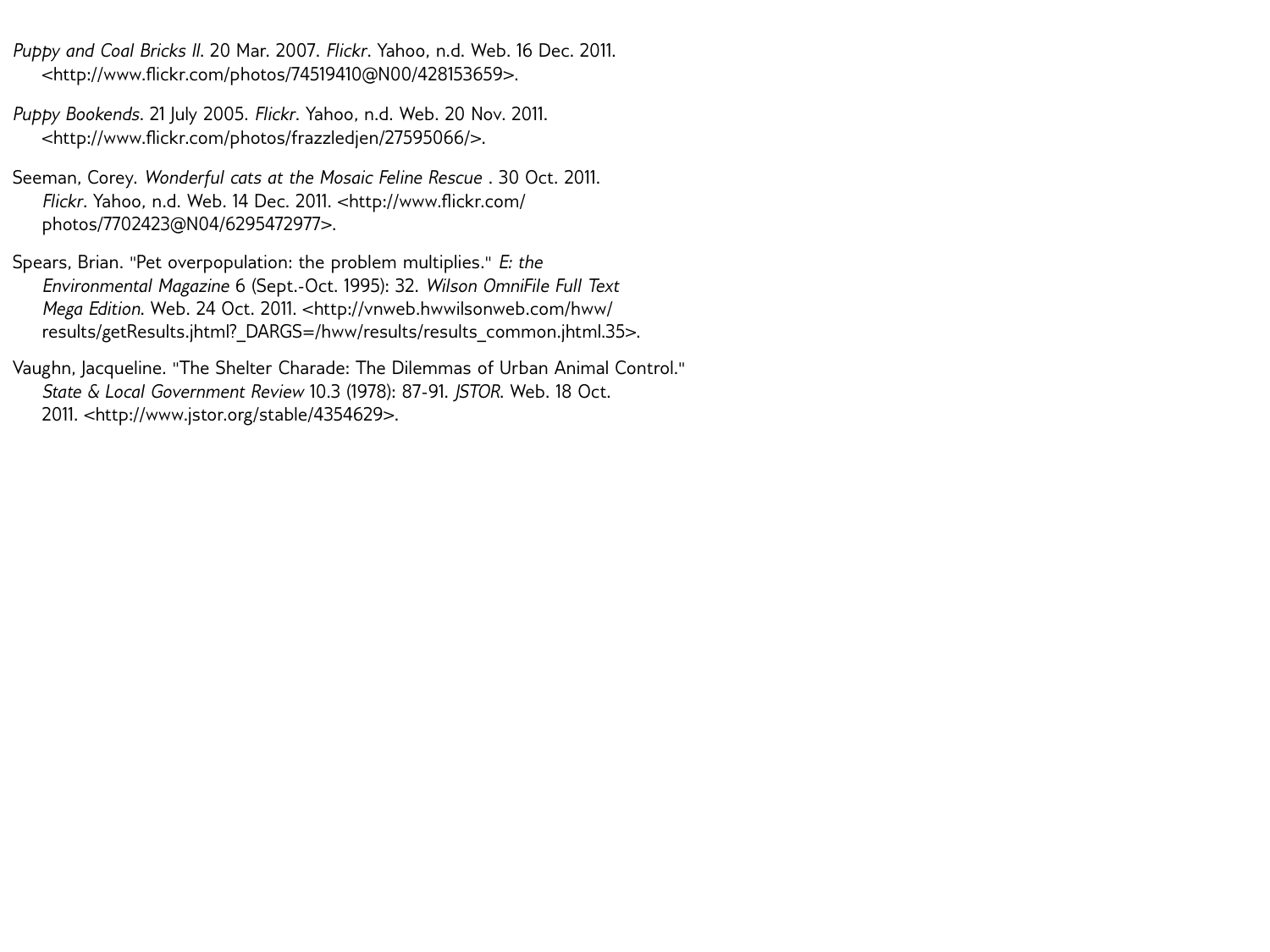

Puppy and Coal Bricks II. 20 Mar. 2007. Flickr. Yahoo, n.d. Web. 16 Dec. 2011. 
     <http://www.flickr.com/photos/74519410@N00/428153659>.
Puppy Bookends. 21 July 2005. Flickr. Yahoo, n.d. Web. 20 Nov. 2011. 
     <http://www.flickr.com/photos/frazzledjen/27595066/>.
Seeman, Corey. Wonderful cats at the Mosaic Feline Rescue . 30 Oct. 2011. 
     Flickr. Yahoo, n.d. Web. 14 Dec. 2011. <http://www.flickr.com/ 
     photos/7702423@N04/6295472977>.
Spears, Brian. "Pet overpopulation: the problem multiplies." E: the 
     Environmental Magazine 6 (Sept.-Oct. 1995): 32. Wilson OmniFile Full Text 
     Mega Edition. Web. 24 Oct. 2011. <http://vnweb.hwwilsonweb.com/hww/ 
     results/getResults.jhtml?_DARGS=/hww/results/results_common.jhtml.35>.
Vaughn, Jacqueline. "The Shelter Charade: The Dilemmas of Urban Animal Control." 
     State & Local Government Review 10.3 (1978): 87-91. JSTOR. Web. 18 Oct. 
     2011. <http://www.jstor.org/stable/4354629>.